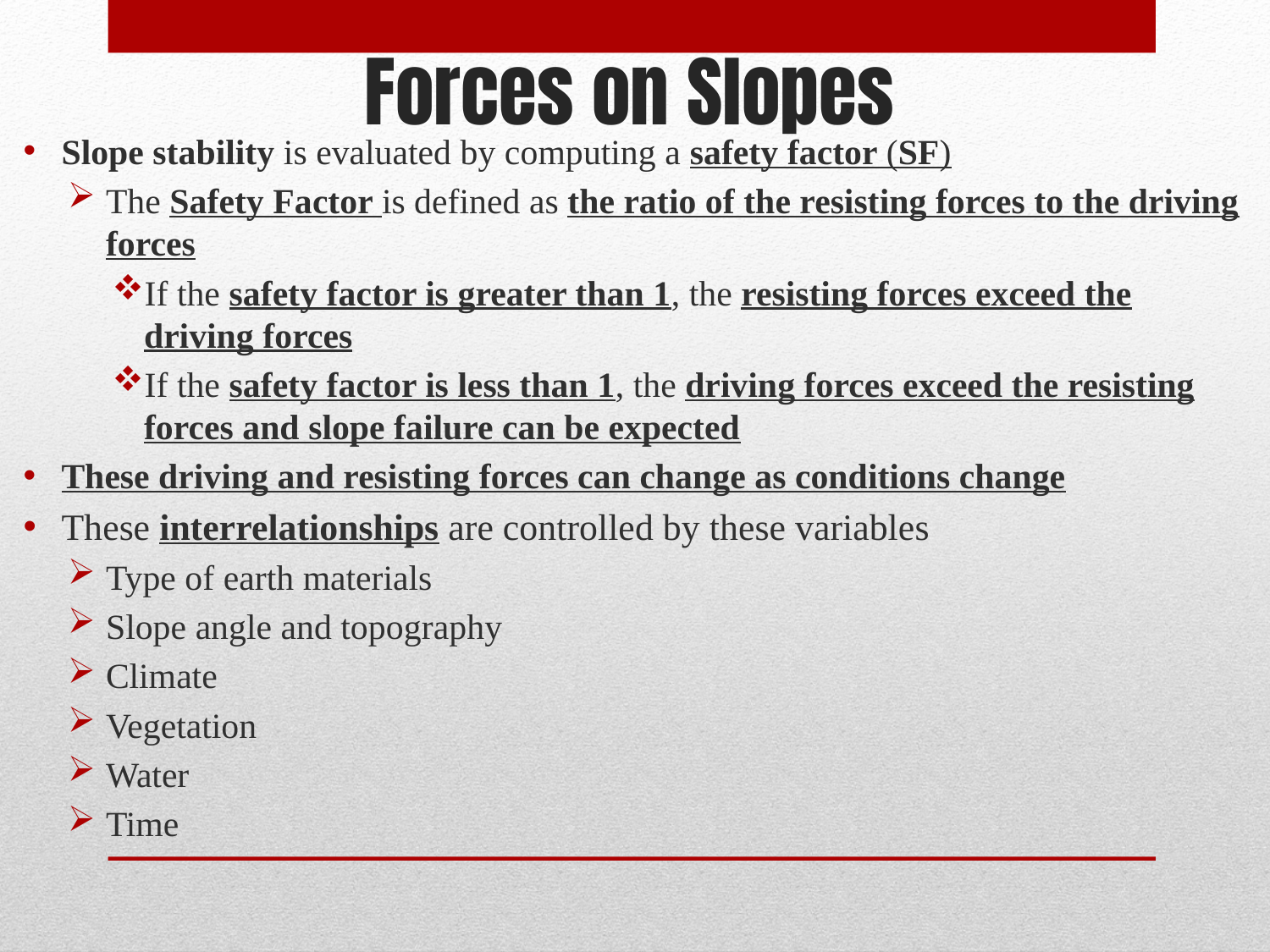

Forces on Slopes
Slope stability is evaluated by computing a safety factor (SF)
The Safety Factor is defined as the ratio of the resisting forces to the driving forces
If the safety factor is greater than 1, the resisting forces exceed the driving forces
If the safety factor is less than 1, the driving forces exceed the resisting forces and slope failure can be expected
These driving and resisting forces can change as conditions change
These interrelationships are controlled by these variables
Type of earth materials
Slope angle and topography
Climate
Vegetation
Water
Time